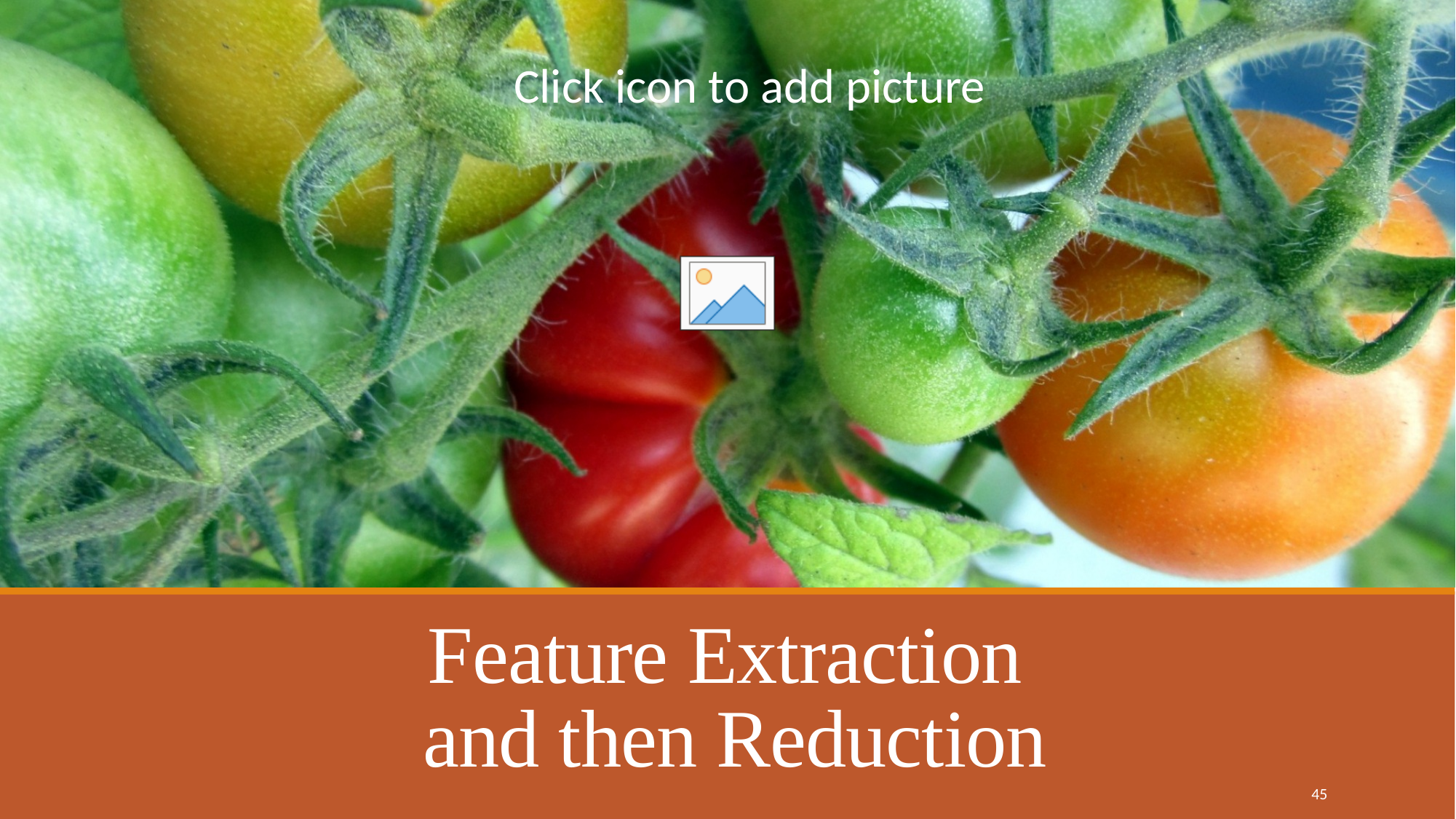

# Feature Extraction and then Reduction
45